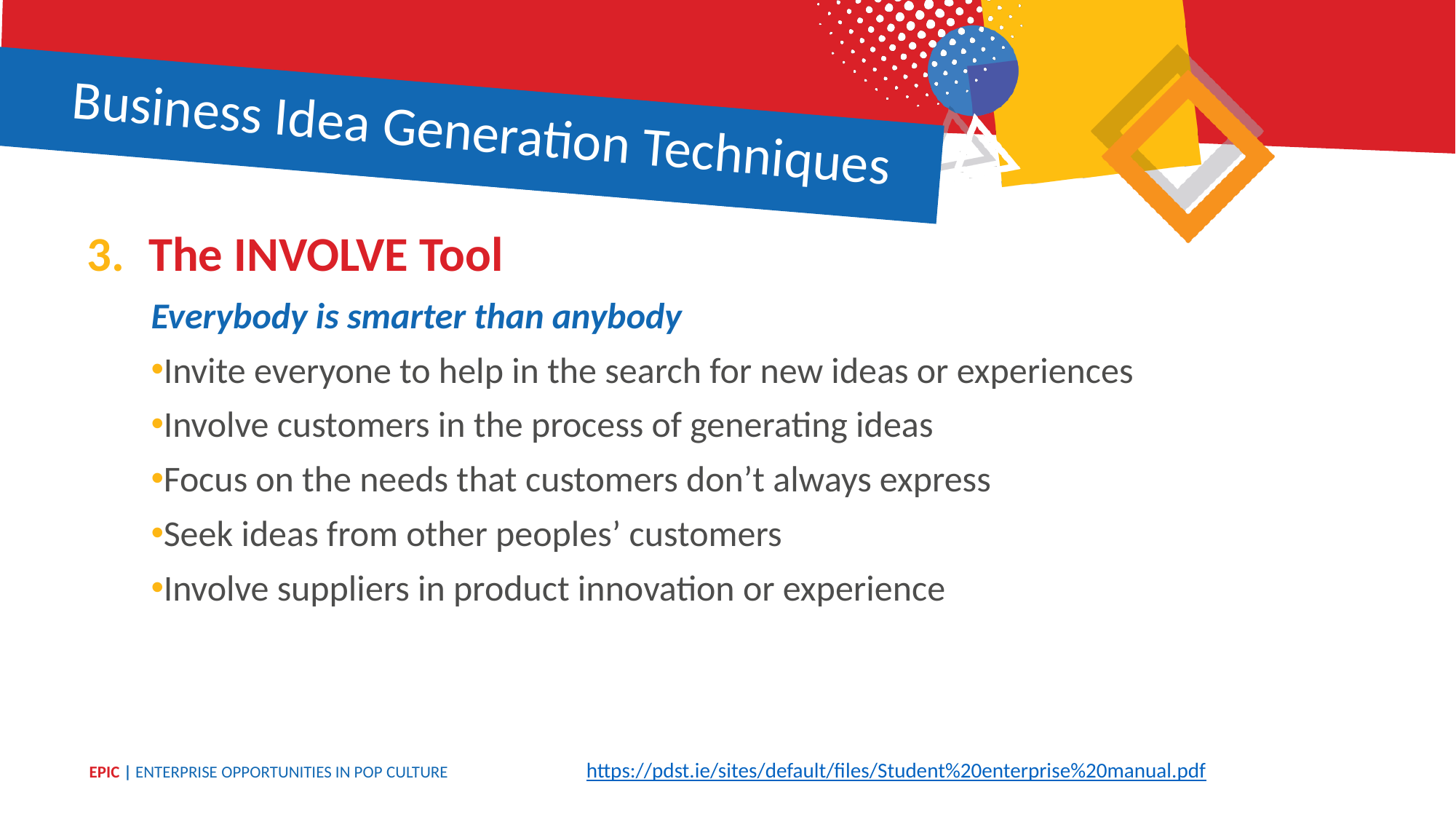

Business Idea Generation Techniques
The INVOLVE Tool
Everybody is smarter than anybody
Invite everyone to help in the search for new ideas or experiences
Involve customers in the process of generating ideas
Focus on the needs that customers don’t always express
Seek ideas from other peoples’ customers
Involve suppliers in product innovation or experience
https://pdst.ie/sites/default/files/Student%20enterprise%20manual.pdf